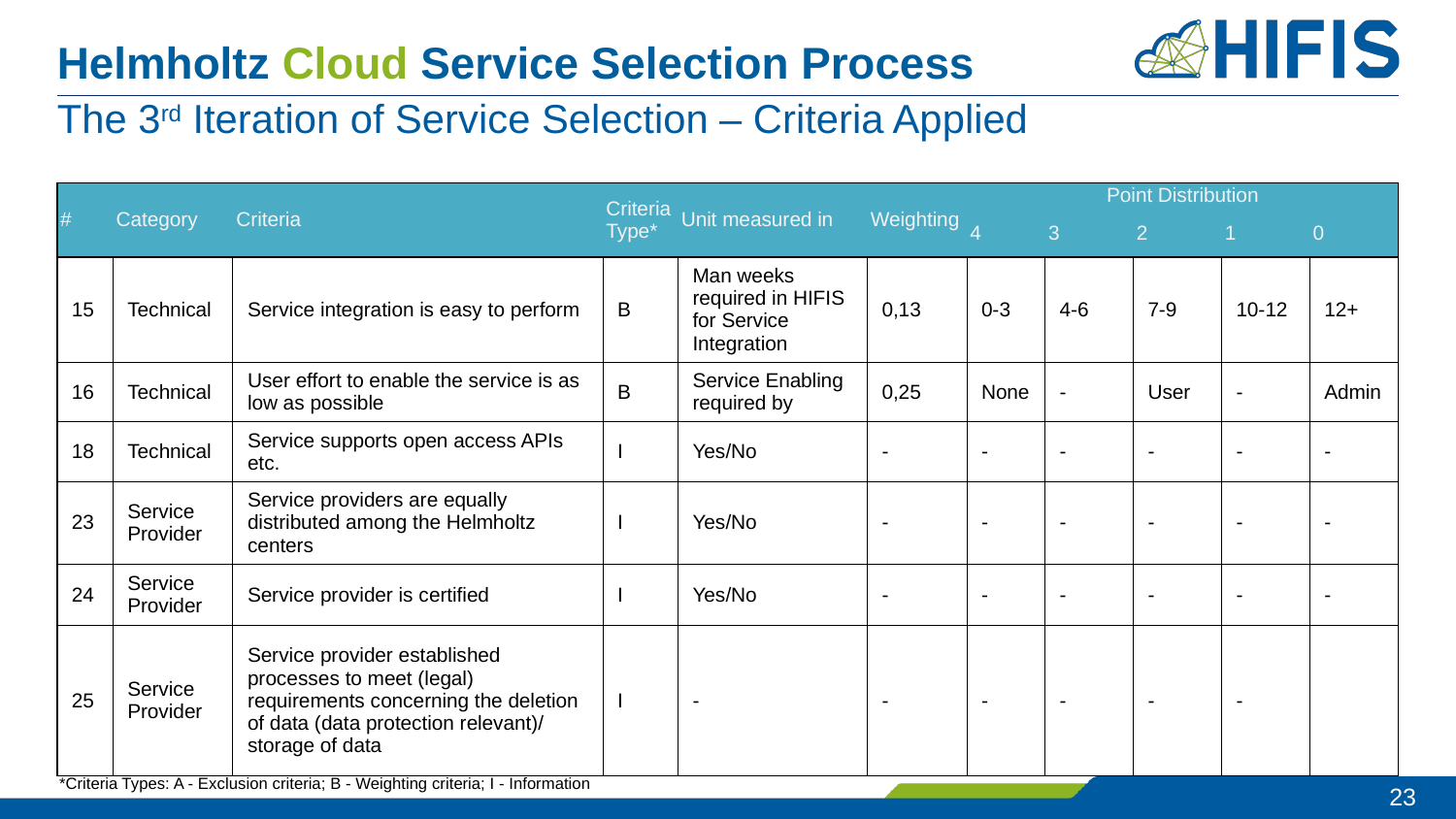

# Helmholtz Cloud Service Selection Process
The 3rd Iteration of Service Selection – Criteria Applied
| # | Category | Criteria | Criteria Type\* | Unit measured in | Weighting | Point Distribution |  |  |  |  |
| --- | --- | --- | --- | --- | --- | --- | --- | --- | --- | --- |
|  |  |  |  |  |  | 4 | 3 | 2 | 1 | 0 |
| 15 | Technical | Service integration is easy to perform | B | Man weeks required in HIFIS for Service Integration | 0,13 | 0-3 | 4-6 | 7-9 | 10-12 | 12+ |
| 16 | Technical | User effort to enable the service is as low as possible | B | Service Enabling required by | 0,25 | None | - | User | - | Admin |
| 18 | Technical | Service supports open access APIs etc. | I | Yes/No | - | - | - | - | - | - |
| 23 | Service Provider | Service providers are equally distributed among the Helmholtz centers | I | Yes/No | - | - | - | - | - | - |
| 24 | Service Provider | Service provider is certified | I | Yes/No | - | - | - | - | - | - |
| 25 | Service Provider | Service provider established processes to meet (legal) requirements concerning the deletion of data (data protection relevant)/ storage of data | I | - | - | - | - | - | - |  |
*Criteria Types: A - Exclusion criteria; B - Weighting criteria; I - Information